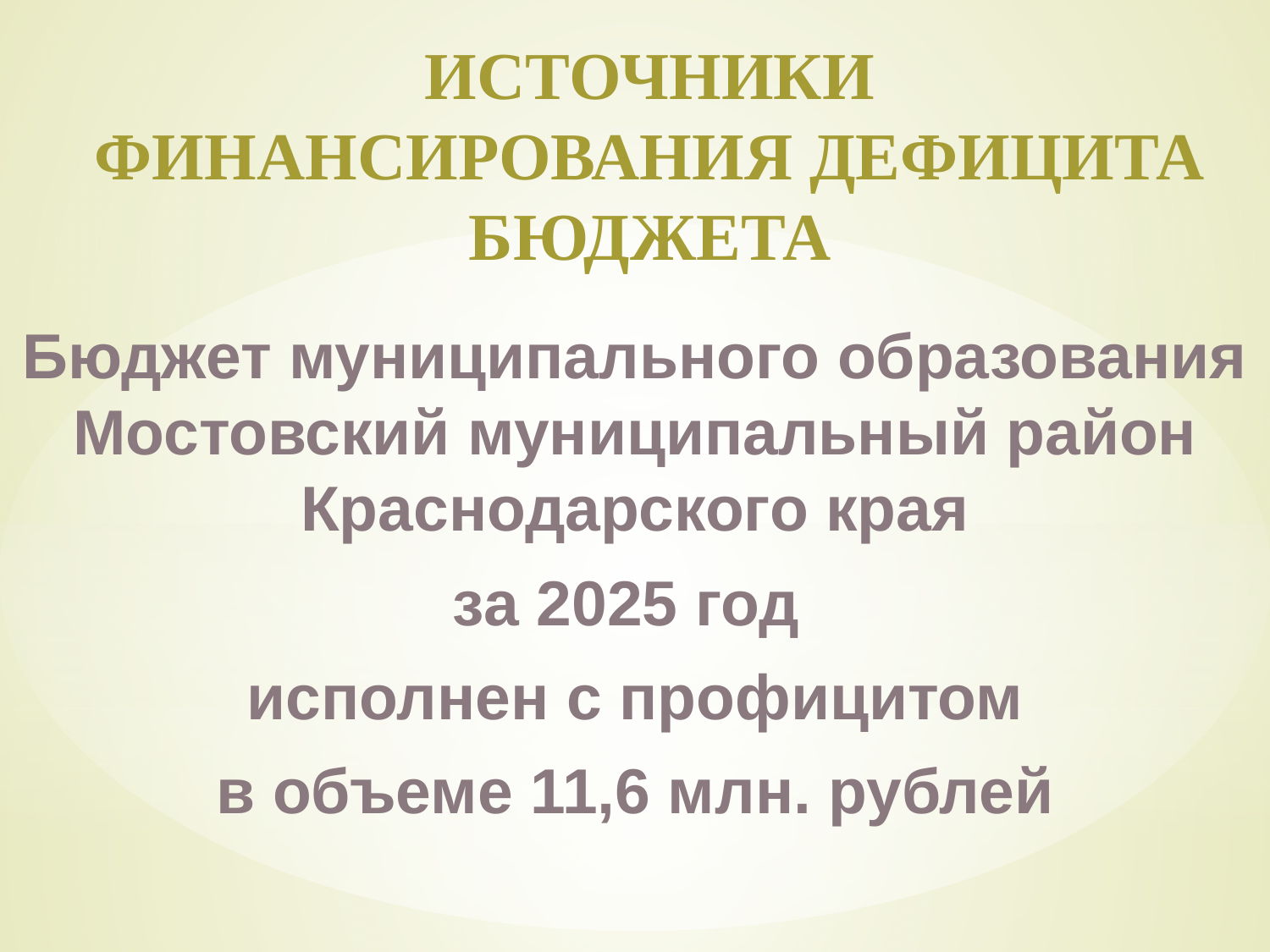

# Источники финансирования дефицита бюджета
Бюджет муниципального образования Мостовский муниципальный район Краснодарского края
за 2025 год
исполнен с профицитом
в объеме 11,6 млн. рублей